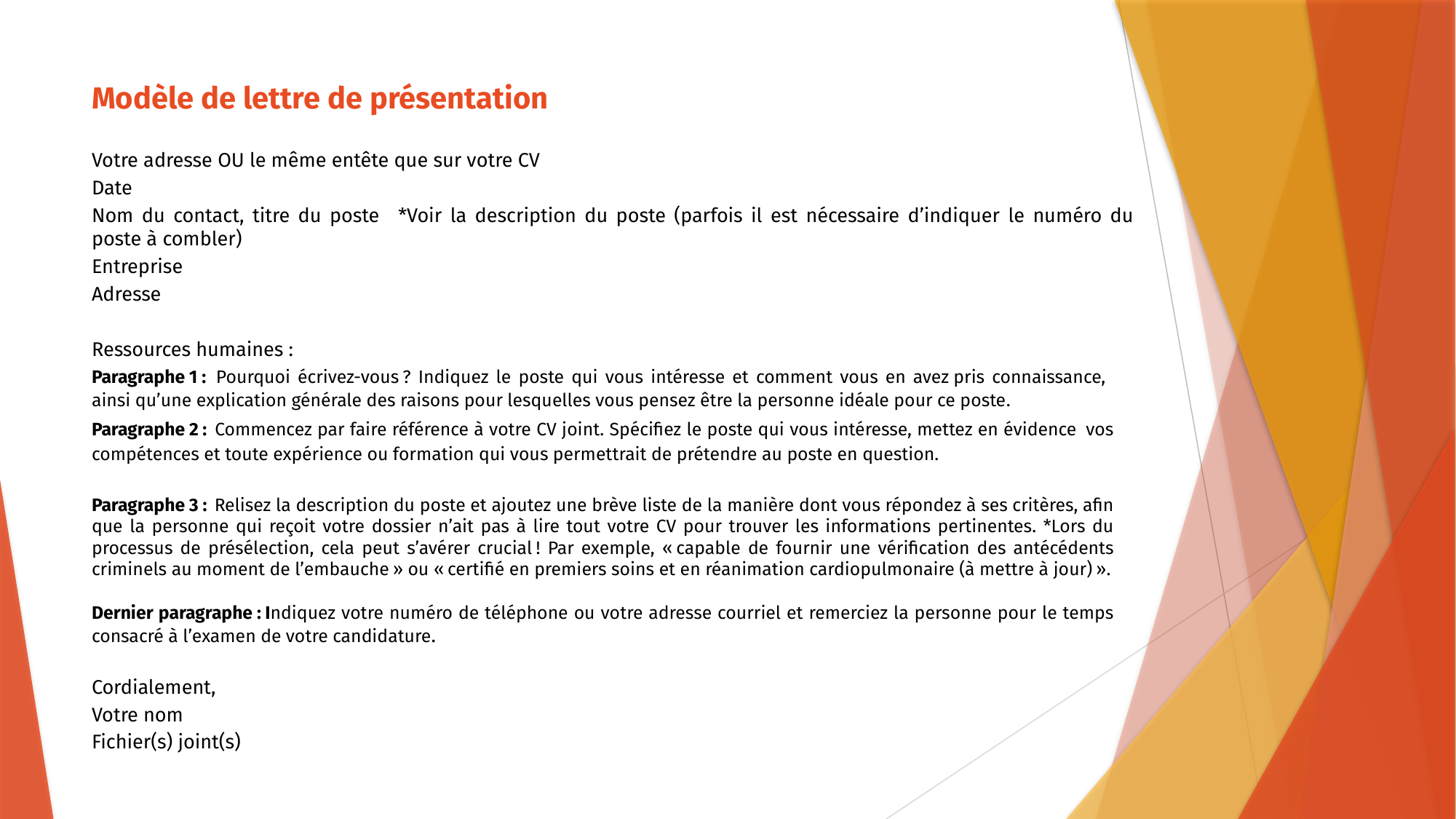

# Modèle de lettre de présentation
Votre adresse OU le même entête que sur votre CV
Date
Nom du contact, titre du poste   *Voir la description du poste (parfois il est nécessaire d’indiquer le numéro du poste à combler)
Entreprise
Adresse

Ressources humaines :
Paragraphe 1 : Pourquoi écrivez-vous ? Indiquez le poste qui vous intéresse et comment vous en avez pris connaissance, ainsi qu’une explication générale des raisons pour lesquelles vous pensez être la personne idéale pour ce poste.
Paragraphe 2 : Commencez par faire référence à votre CV joint. Spécifiez le poste qui vous intéresse, mettez en évidence  vos compétences et toute expérience ou formation qui vous permettrait de prétendre au poste en question.

Paragraphe 3 : Relisez la description du poste et ajoutez une brève liste de la manière dont vous répondez à ses critères, afin que la personne qui reçoit votre dossier n’ait pas à lire tout votre CV pour trouver les informations pertinentes. *Lors du processus de présélection, cela peut s’avérer crucial ! Par exemple, « capable de fournir une vérification des antécédents criminels au moment de l’embauche » ou « certifié en premiers soins et en réanimation cardiopulmonaire (à mettre à jour) ».

Dernier paragraphe : Indiquez votre numéro de téléphone ou votre adresse courriel et remerciez la personne pour le temps consacré à l’examen de votre candidature.

Cordialement,
Votre nom
Fichier(s) joint(s)